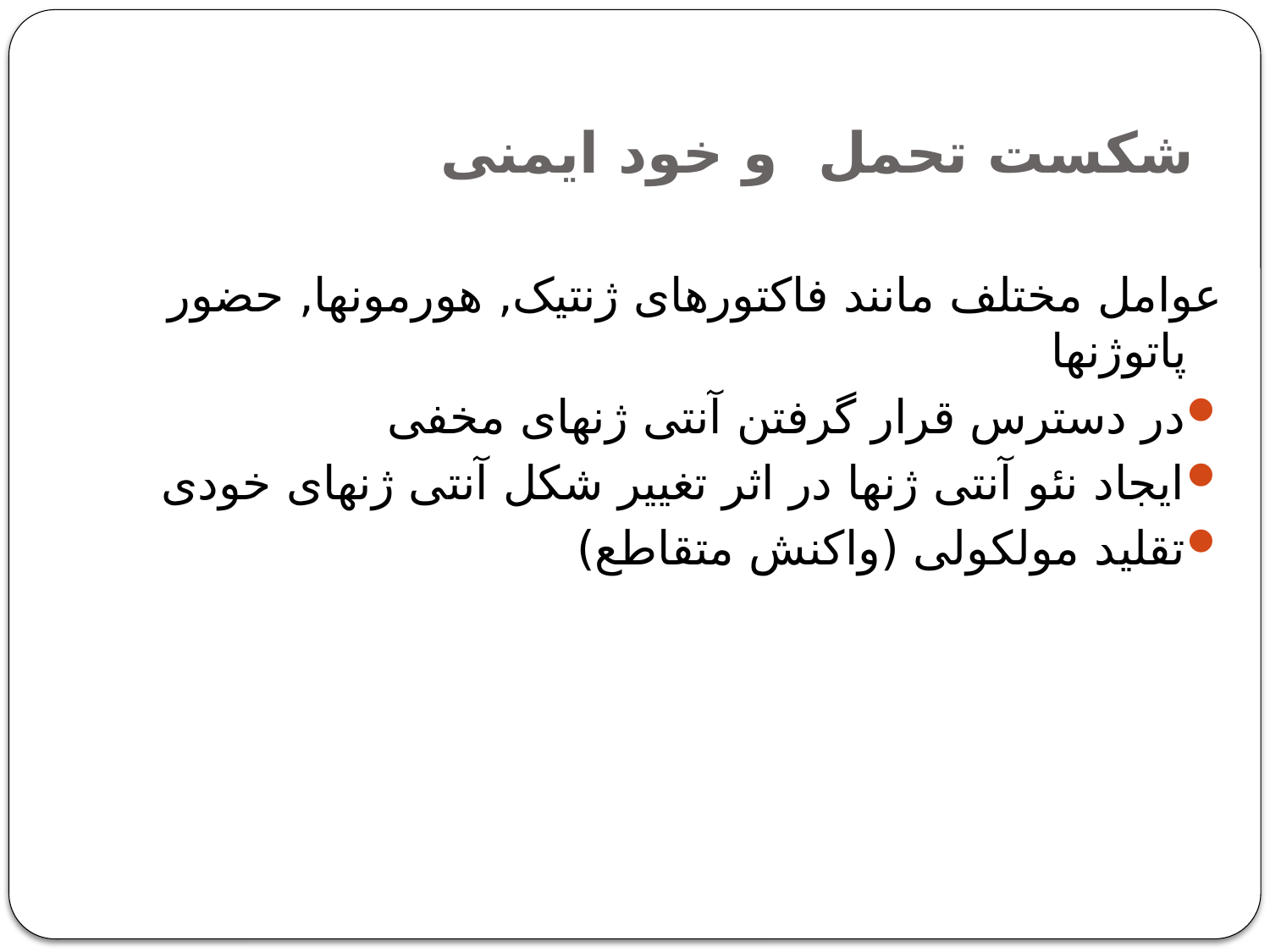

# شکست تحمل  و خود ایمنی
عوامل مختلف مانند فاکتورهای ژنتیک, هورمونها, حضور پاتوژنها
در دسترس قرار گرفتن آنتی ژنهای مخفی
ایجاد نئو آنتی ژنها در اثر تغییر شکل آنتی ژنهای خودی
تقلید مولکولی (واکنش متقاطع)